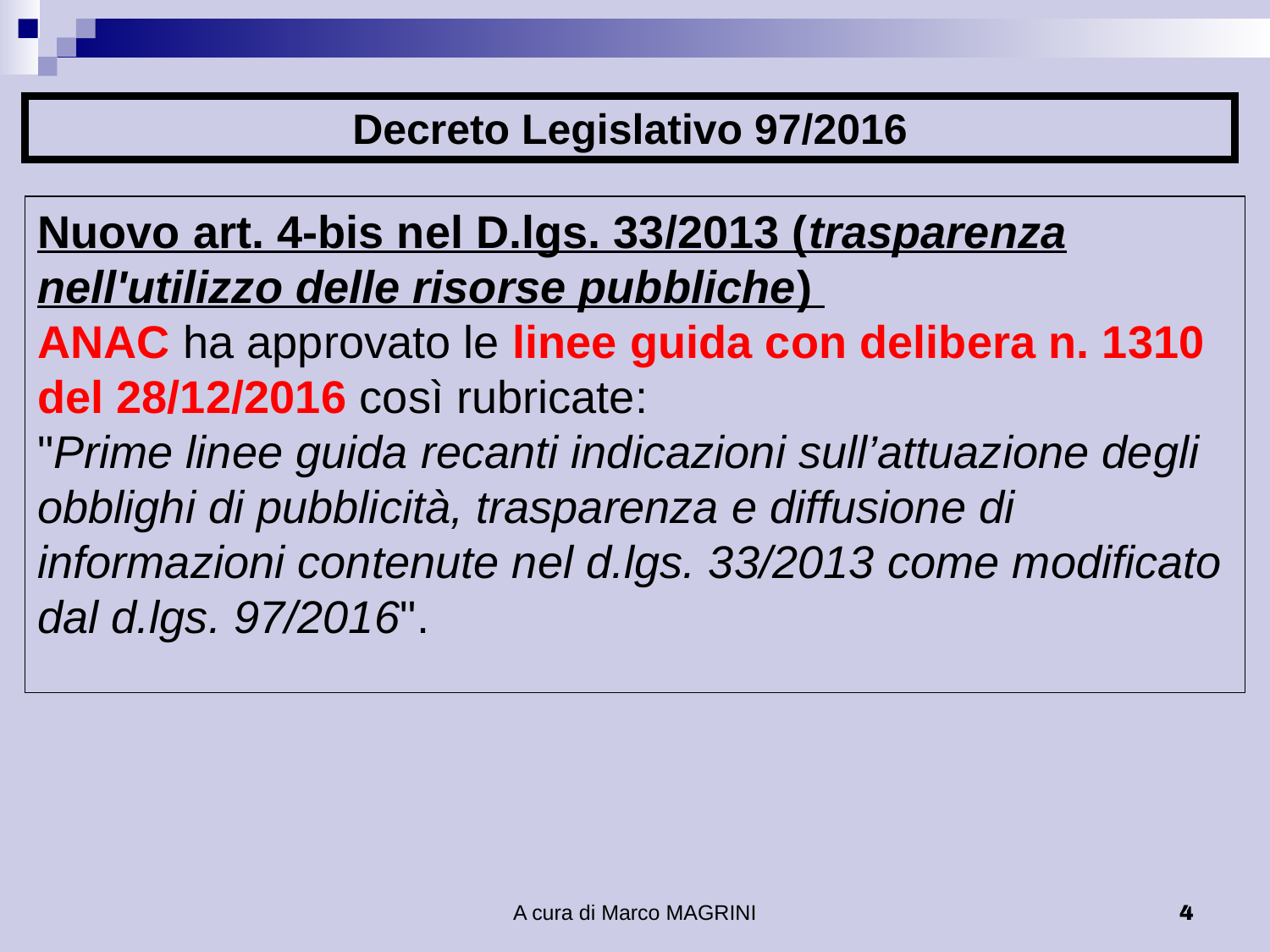

Decreto Legislativo 97/2016
Nuovo art. 4-bis nel D.lgs. 33/2013 (trasparenza nell'utilizzo delle risorse pubbliche)
ANAC ha approvato le linee guida con delibera n. 1310 del 28/12/2016 così rubricate:
"Prime linee guida recanti indicazioni sull’attuazione degli obblighi di pubblicità, trasparenza e diffusione di informazioni contenute nel d.lgs. 33/2013 come modificato dal d.lgs. 97/2016".

A cura di Marco MAGRINI
4